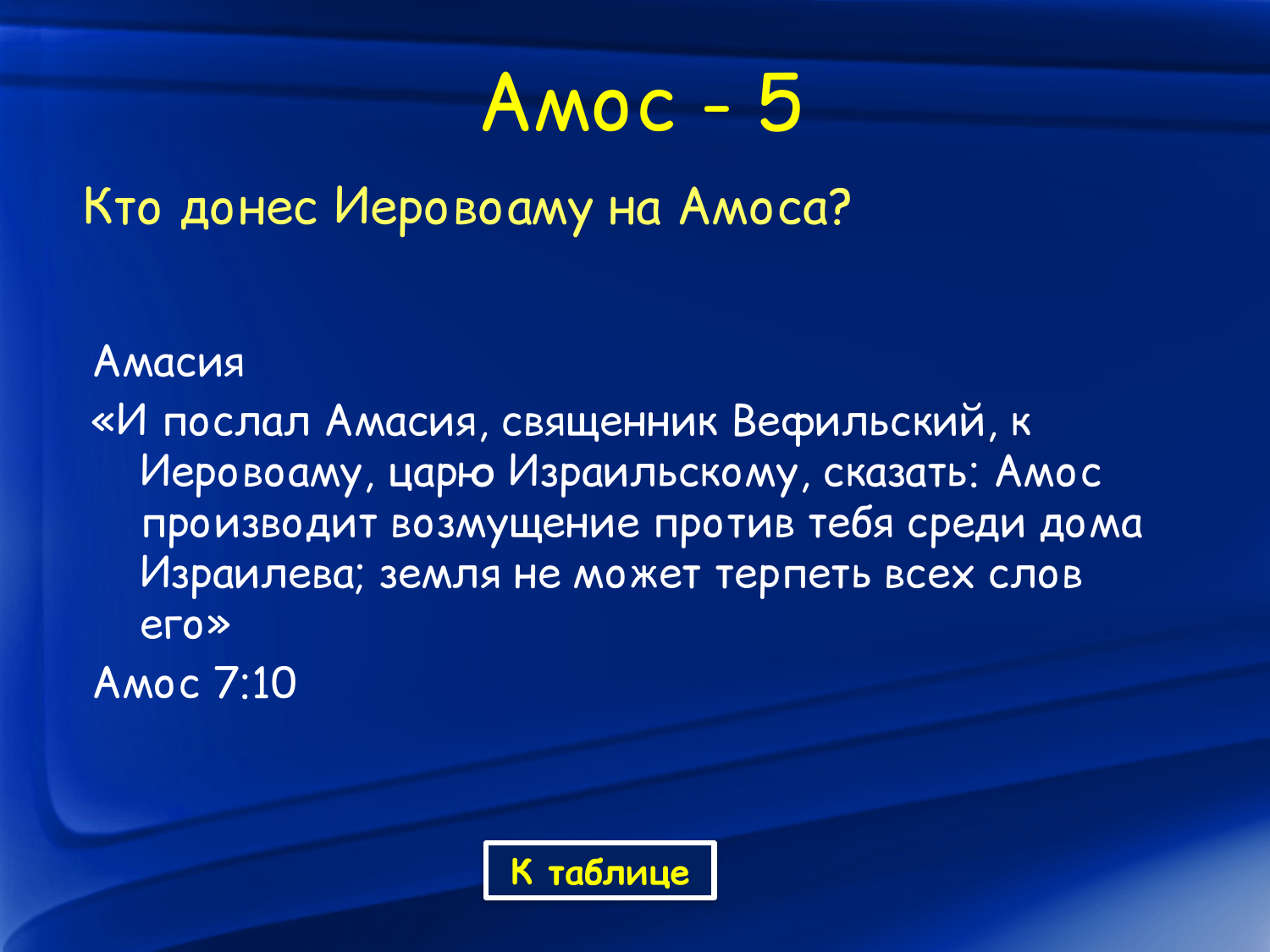

# Амос - 5
Кто донес Иеровоаму на Амоса?
Амасия
«И послал Амасия, священник Вефильский, к Иеровоаму, царю Израильскому, сказать: Амос производит возмущение против тебя среди дома Израилева; земля не может терпеть всех слов его»
Амос 7:10
К таблице